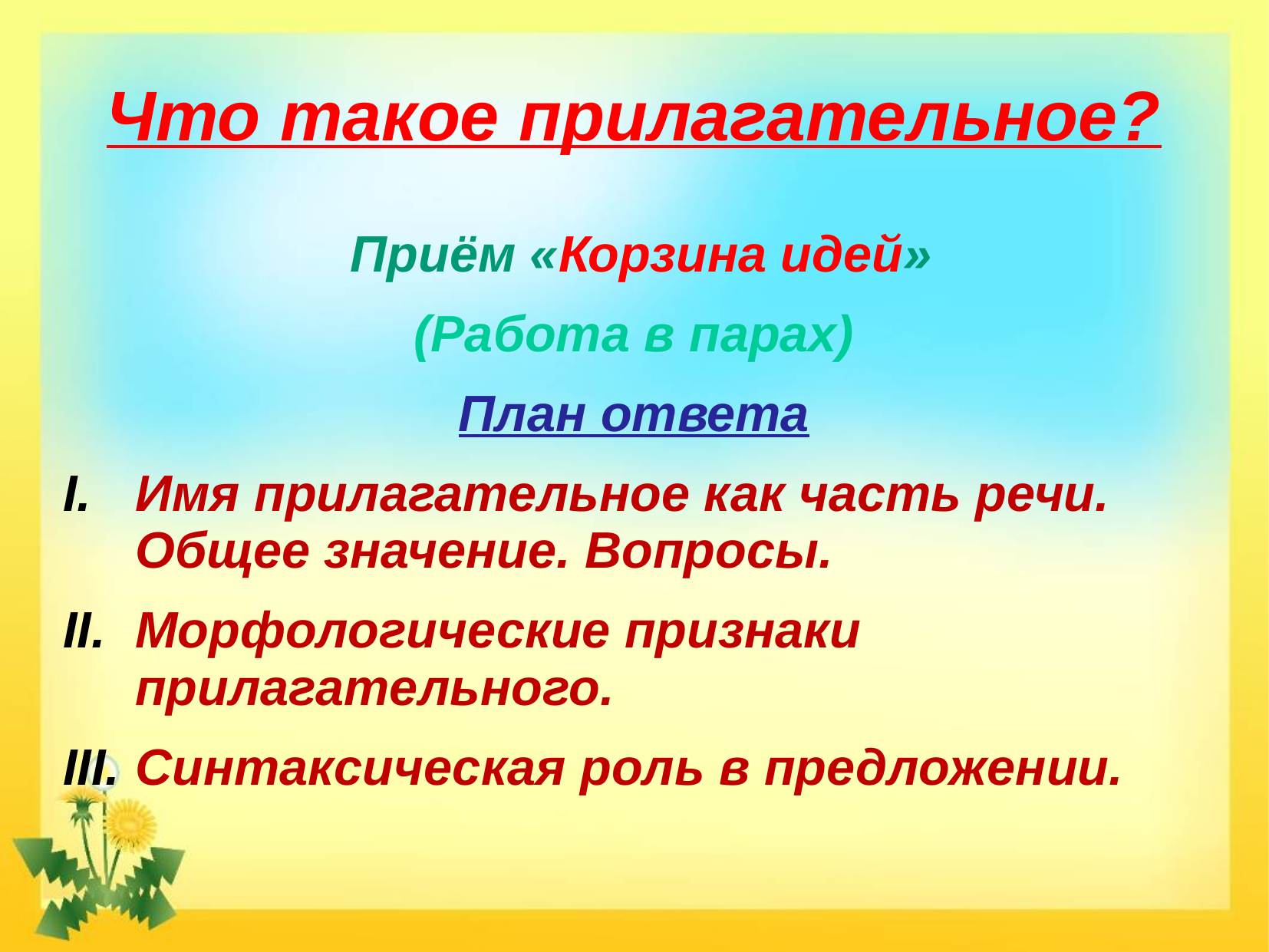

# Что такое прилагательное?
 Приём «Корзина идей»
(Работа в парах)
План ответа
Имя прилагательное как часть речи. Общее значение. Вопросы.
Морфологические признаки прилагательного.
Синтаксическая роль в предложении.